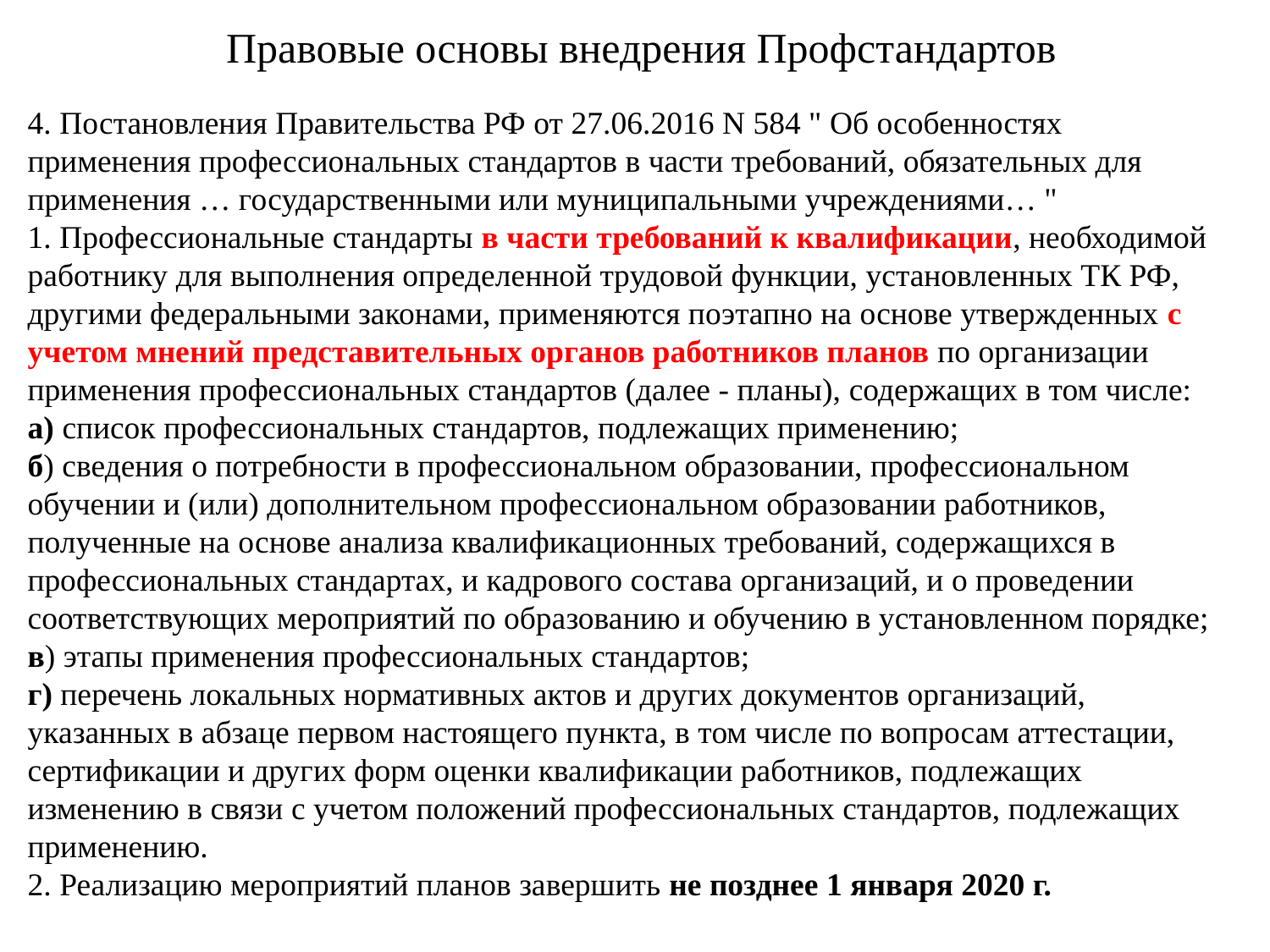

# Правовые основы внедрения Профстандартов
4. Постановления Правительства РФ от 27.06.2016 N 584 " Об особенностях
применения профессиональных стандартов в части требований, обязательных для применения … государственными или муниципальными учреждениями… "
1. Профессиональные стандарты в части требований к квалификации, необходимой работнику для выполнения определенной трудовой функции, установленных ТК РФ, другими федеральными законами, применяются поэтапно на основе утвержденных с учетом мнений представительных органов работников планов по организации применения профессиональных стандартов (далее - планы), содержащих в том числе:
а) список профессиональных стандартов, подлежащих применению;
б) сведения о потребности в профессиональном образовании, профессиональном обучении и (или) дополнительном профессиональном образовании работников, полученные на основе анализа квалификационных требований, содержащихся в профессиональных стандартах, и кадрового состава организаций, и о проведении соответствующих мероприятий по образованию и обучению в установленном порядке;
в) этапы применения профессиональных стандартов;
г) перечень локальных нормативных актов и других документов организаций, указанных в абзаце первом настоящего пункта, в том числе по вопросам аттестации, сертификации и других форм оценки квалификации работников, подлежащих изменению в связи с учетом положений профессиональных стандартов, подлежащих применению.
2. Реализацию мероприятий планов завершить не позднее 1 января 2020 г.